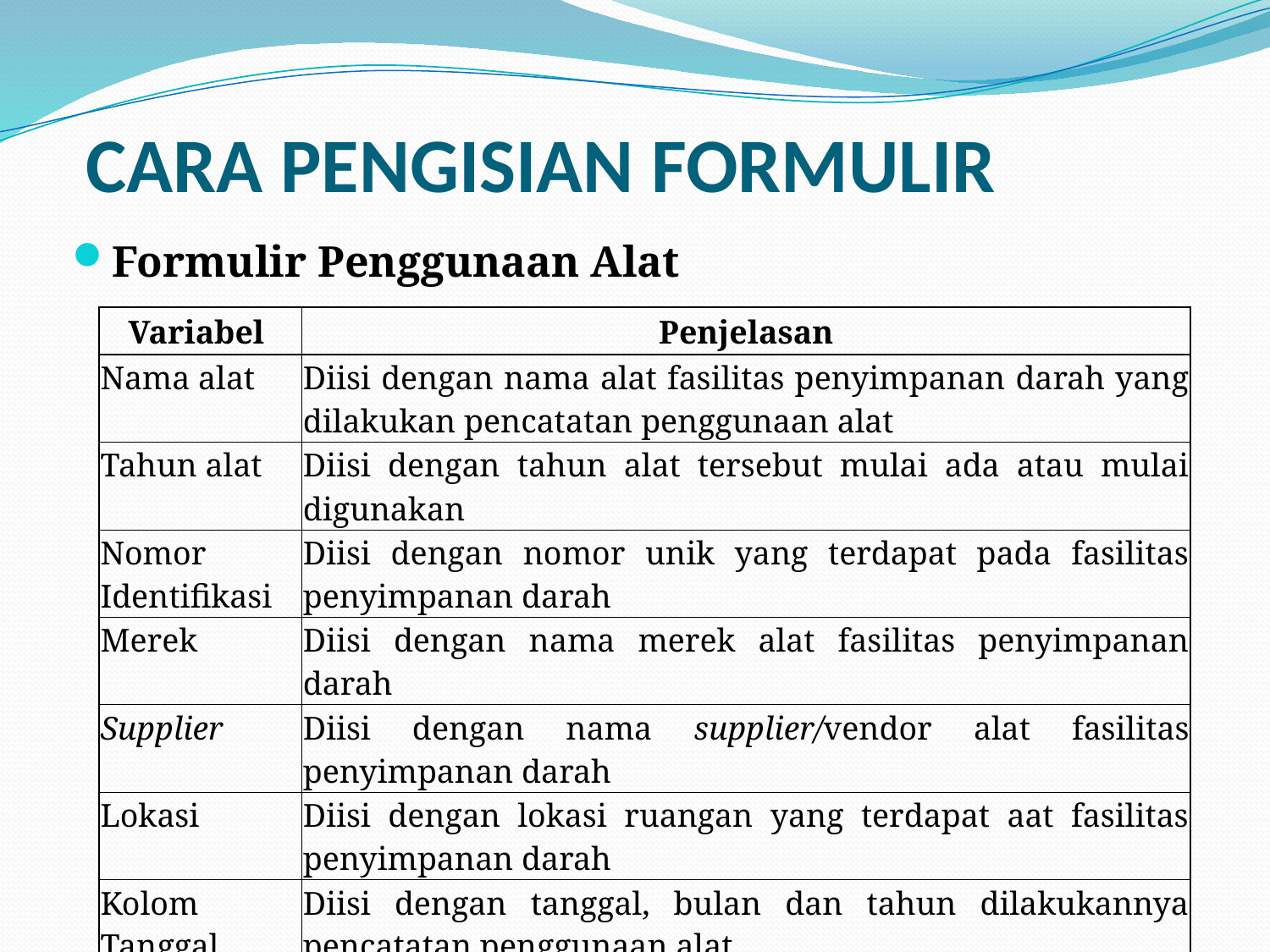

# CARA PENGISIAN FORMULIR
Formulir Penggunaan Alat

| Variabel | Penjelasan |
| --- | --- |
| Nama alat | Diisi dengan nama alat fasilitas penyimpanan darah yang dilakukan pencatatan penggunaan alat |
| Tahun alat | Diisi dengan tahun alat tersebut mulai ada atau mulai digunakan |
| Nomor Identifikasi | Diisi dengan nomor unik yang terdapat pada fasilitas penyimpanan darah |
| Merek | Diisi dengan nama merek alat fasilitas penyimpanan darah |
| Supplier | Diisi dengan nama supplier/vendor alat fasilitas penyimpanan darah |
| Lokasi | Diisi dengan lokasi ruangan yang terdapat aat fasilitas penyimpanan darah |
| Kolom Tanggal | Diisi dengan tanggal, bulan dan tahun dilakukannya pencatatan penggunaan alat |